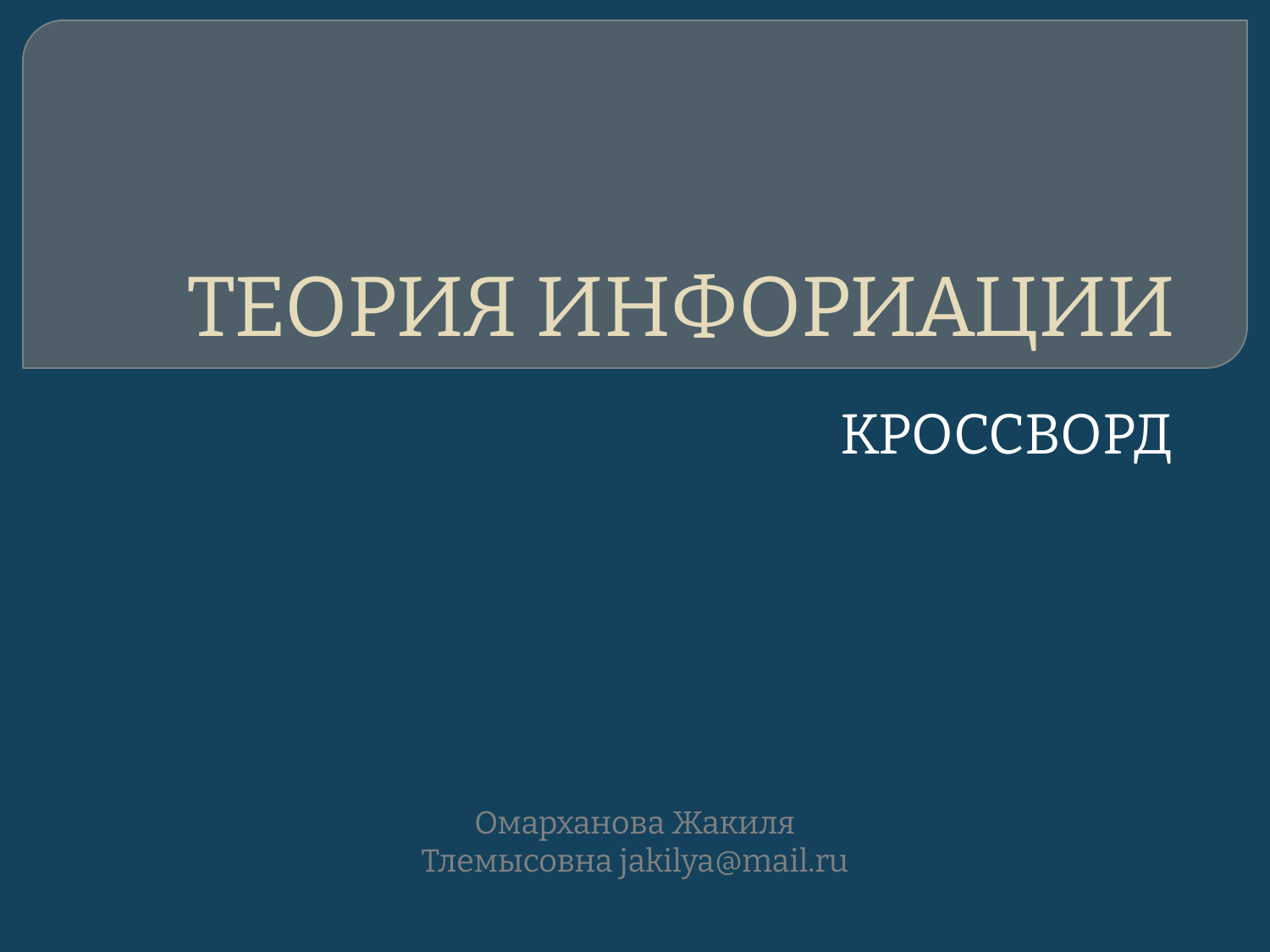

# ТЕОРИЯ ИНФОРИАЦИИ
КРОССВОРД
Омарханова Жакиля Тлемысовна jakilya@mail.ru